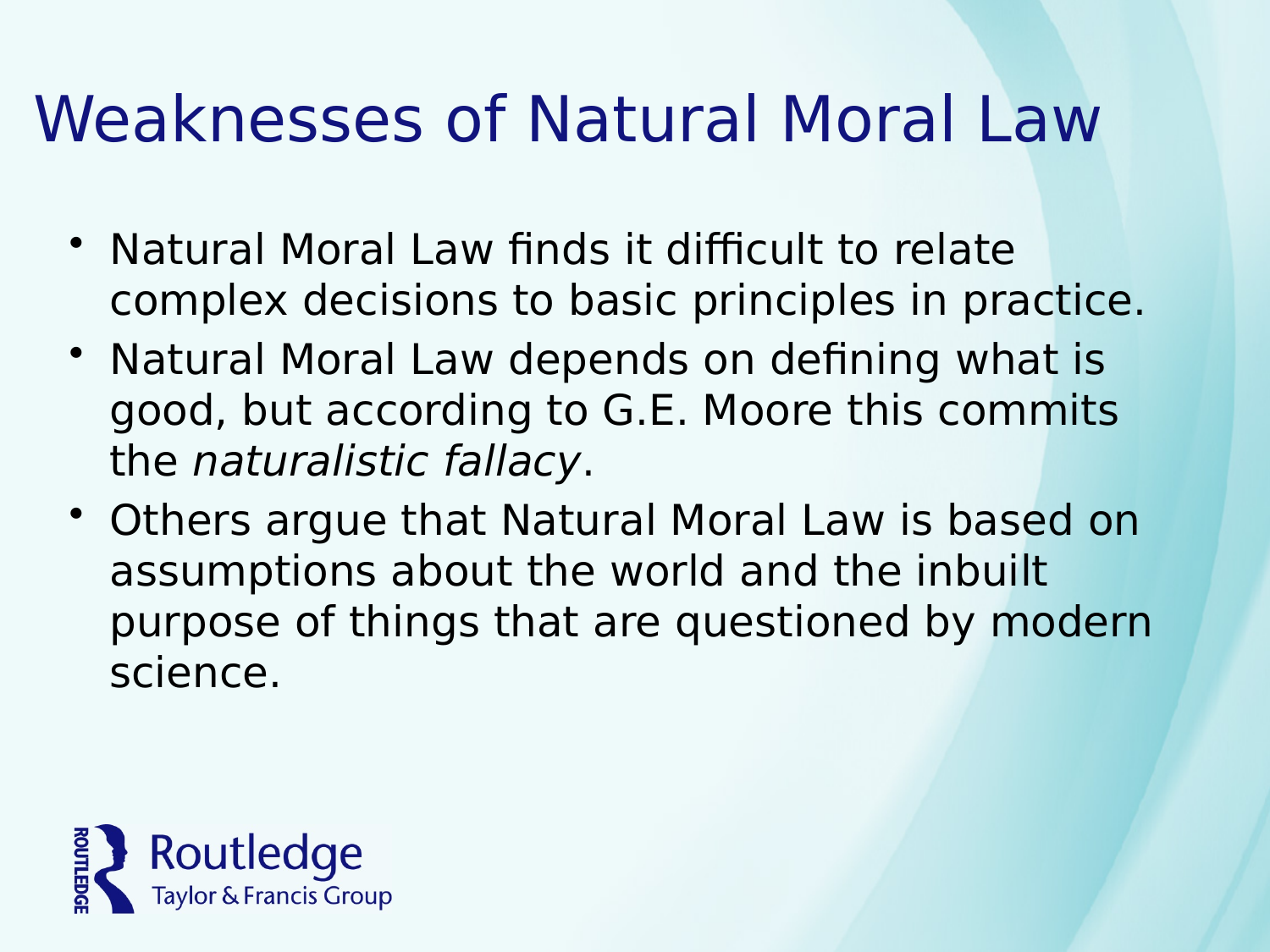

# Weaknesses of Natural Moral Law
Natural Moral Law finds it difficult to relate complex decisions to basic principles in practice.
Natural Moral Law depends on defining what is good, but according to G.E. Moore this commits the naturalistic fallacy.
Others argue that Natural Moral Law is based on assumptions about the world and the inbuilt purpose of things that are questioned by modern science.